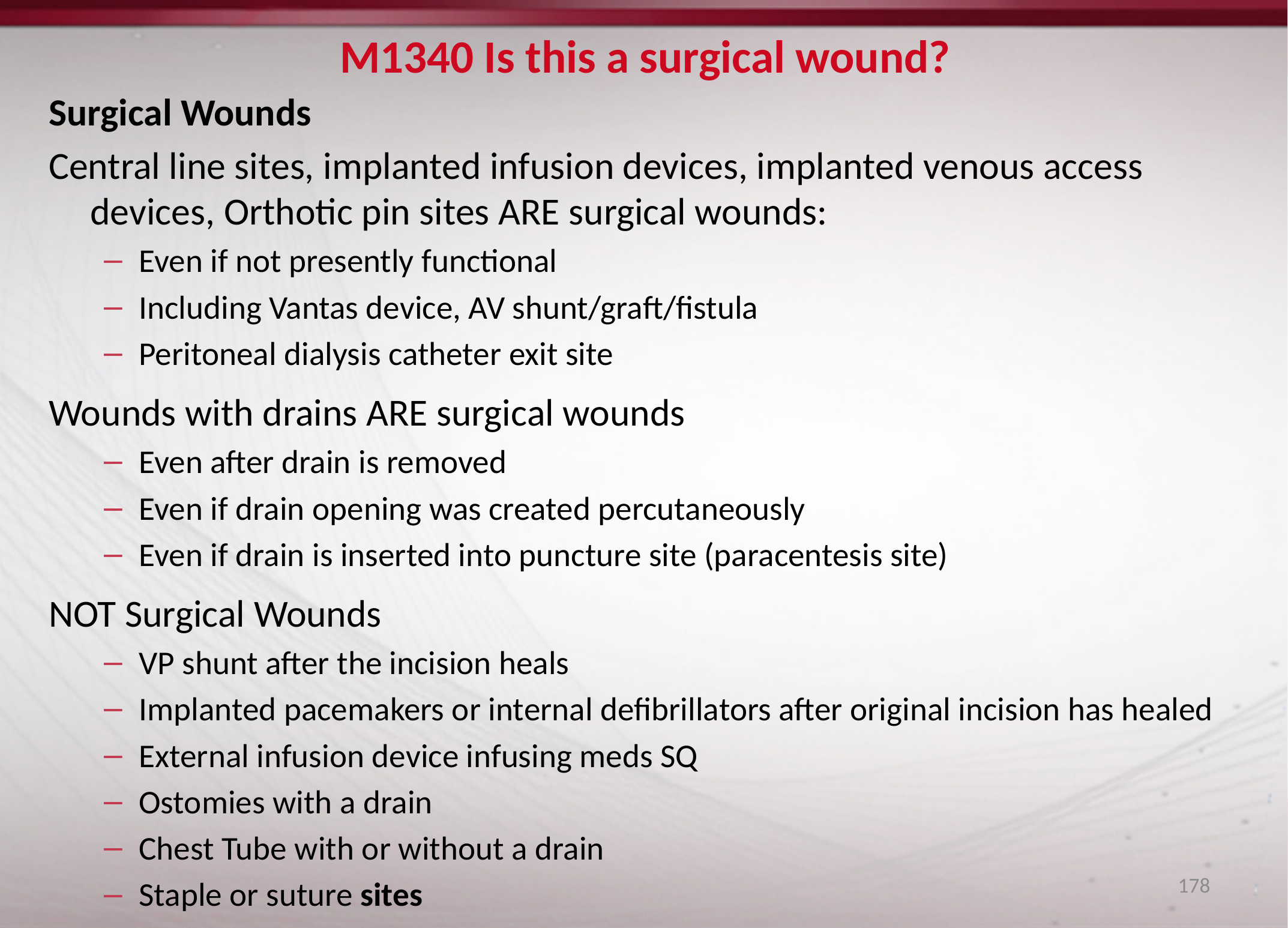

# M1340 Is this a surgical wound?
Surgical Wounds
Central line sites, implanted infusion devices, implanted venous access devices, Orthotic pin sites ARE surgical wounds:
Even if not presently functional
Including Vantas device, AV shunt/graft/fistula
Peritoneal dialysis catheter exit site

Wounds with drains ARE surgical wounds
Even after drain is removed
Even if drain opening was created percutaneously
Even if drain is inserted into puncture site (paracentesis site)

NOT Surgical Wounds
VP shunt after the incision heals
Implanted pacemakers or internal defibrillators after original incision has healed
External infusion device infusing meds SQ
Ostomies with a drain
Chest Tube with or without a drain
Staple or suture sites
178